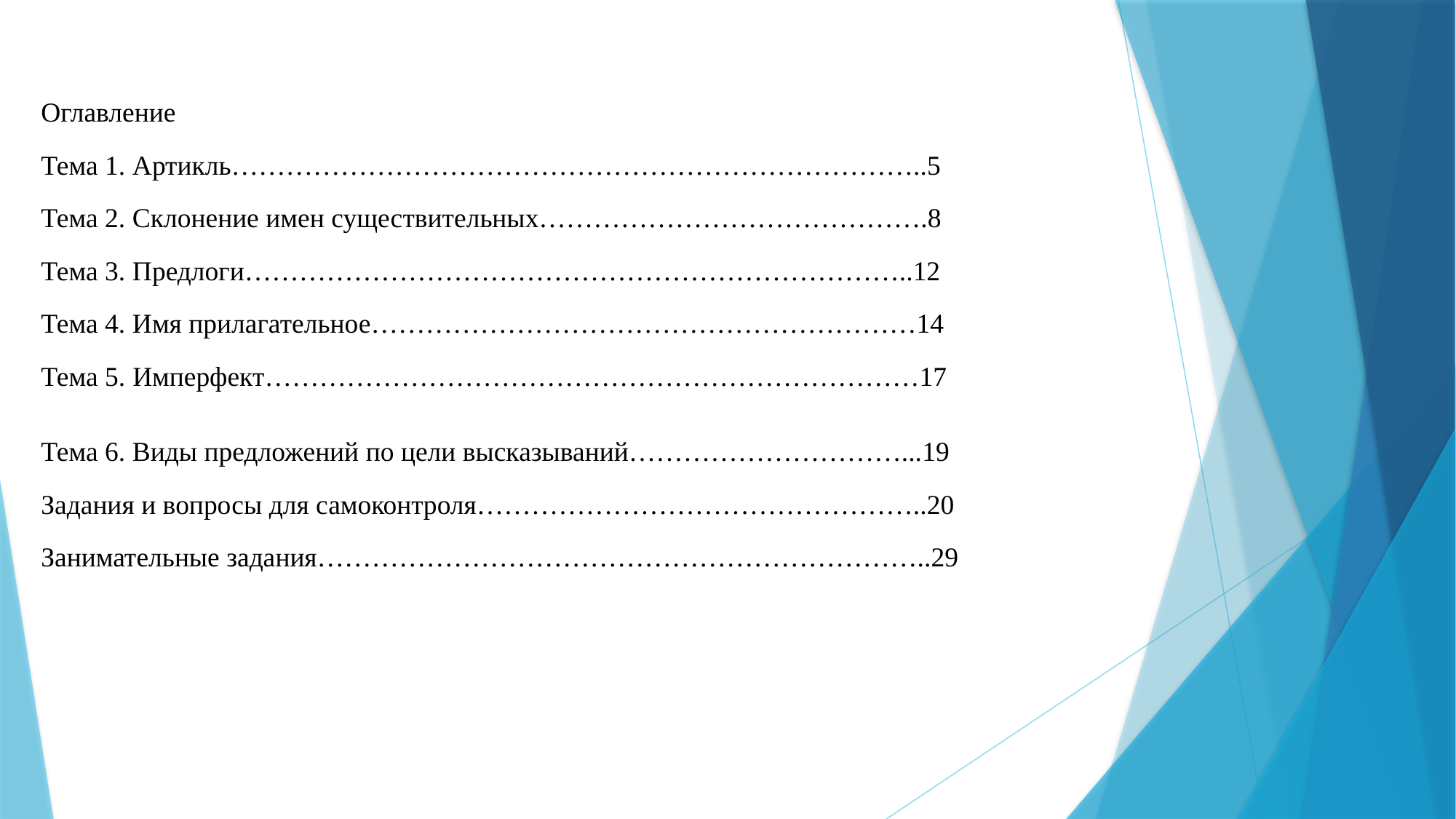

Оглавление
Тема 1. Артикль…………………………………………………………………..5
Тема 2. Склонение имен существительных…………………………………….8
Тема 3. Предлоги………………………………………………………………..12
Тема 4. Имя прилагательное……………………………………………………14
Тема 5. Имперфект………………………………………………………………17

Тема 6. Виды предложений по цели высказываний…………………………...19
Задания и вопросы для самоконтроля…………………………………………..20
Занимательные задания…………………………………………………………..29